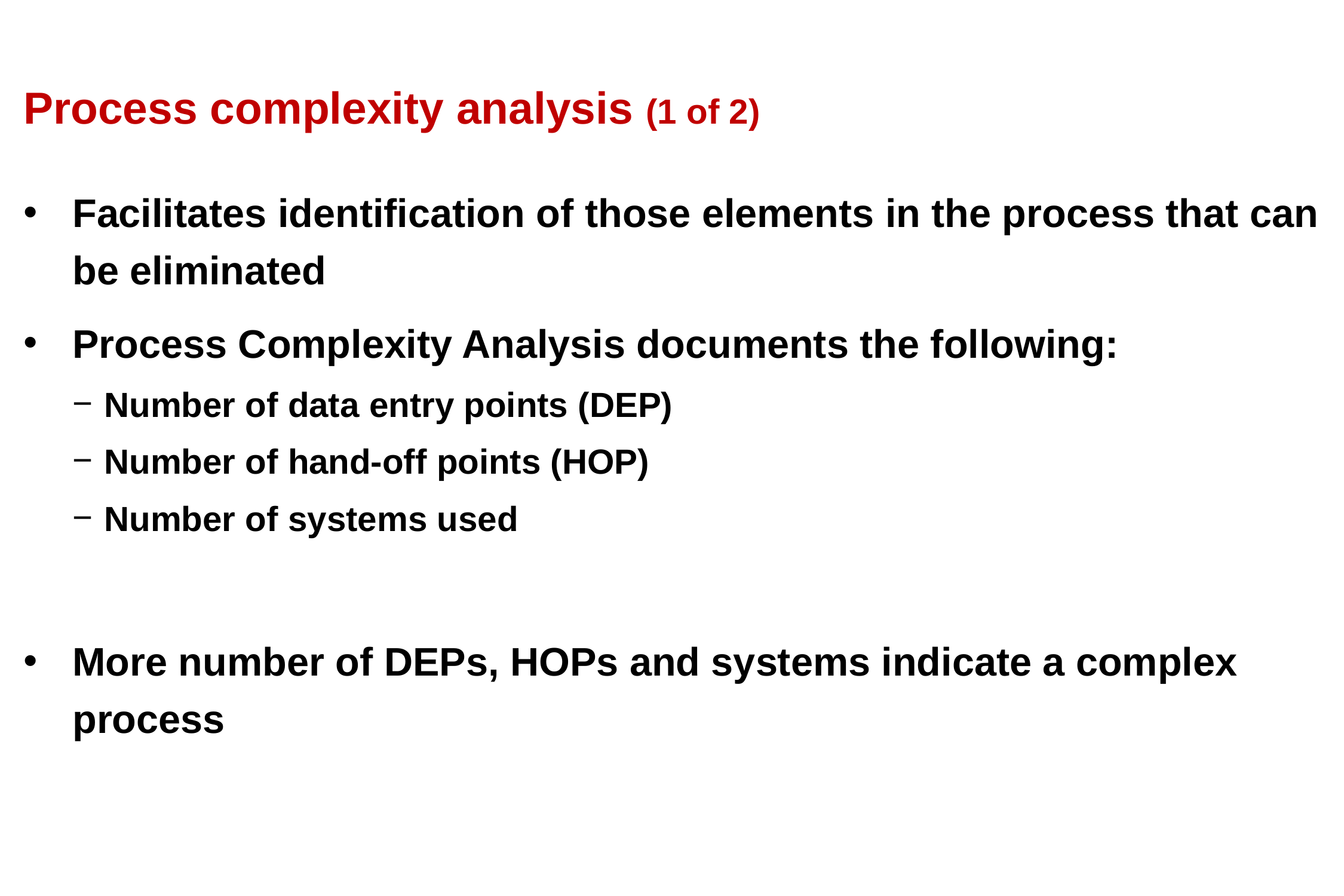

# Process complexity analysis (1 of 2)
Facilitates identification of those elements in the process that can be eliminated
Process Complexity Analysis documents the following:
Number of data entry points (DEP)
Number of hand-off points (HOP)
Number of systems used

More number of DEPs, HOPs and systems indicate a complex process